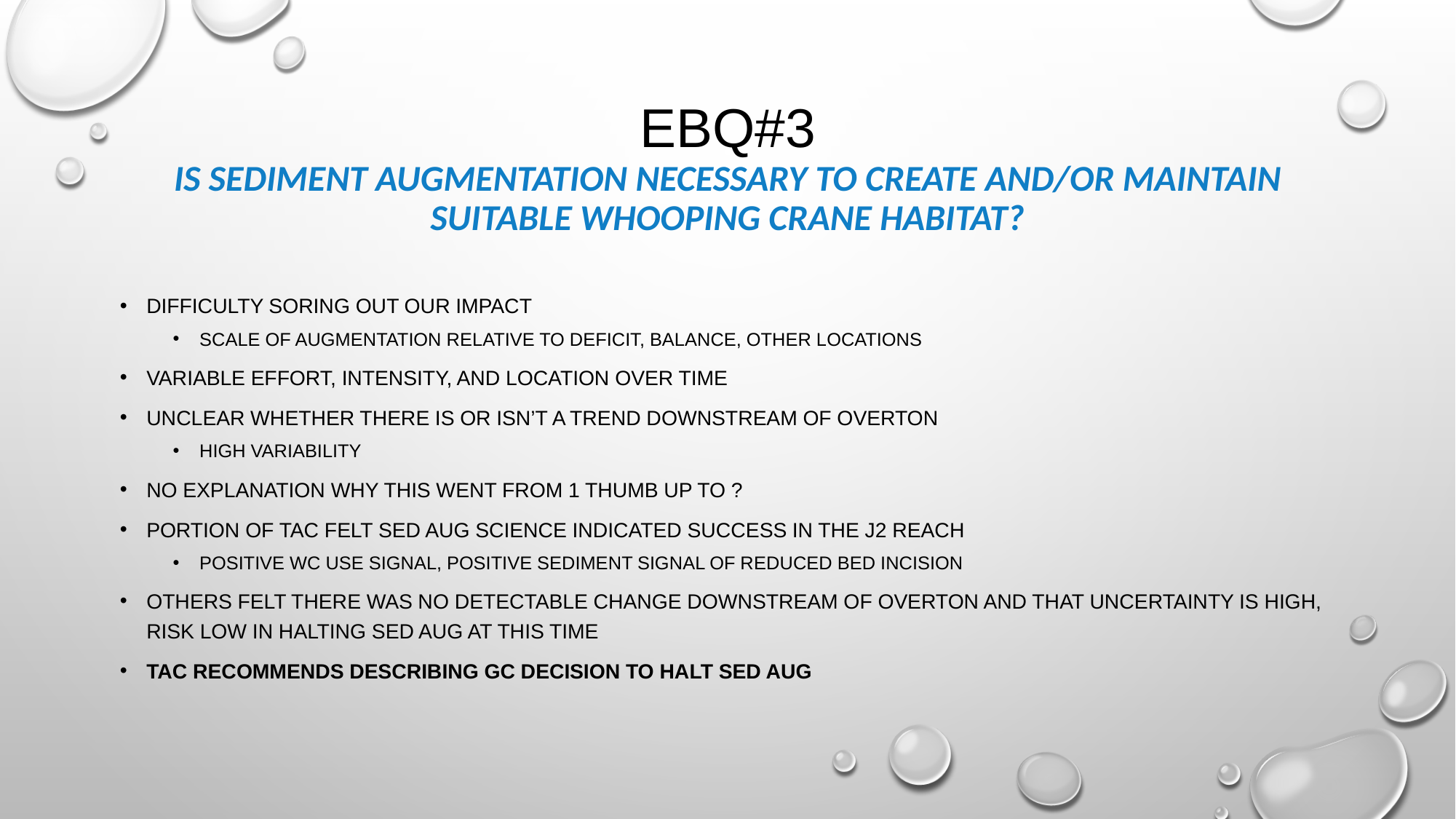

# Ebq#3 Is sediment augmentation necessary to create and/or maintain suitable whooping crane habitat?
Difficulty soring out our impact
Scale of augmentation relative to deficit, balance, other locations
Variable effort, intensity, and location over time
Unclear whether there is or isn’t a trend downstream of overton
High variability
No explanation why this went from 1 thumb up to ?
Portion of tac felt sed aug science indicated success in the j2 reach
Positive wc use signal, positive sediment signal of reduced bed incision
Others felt there was no detectable change downstream of overton and that uncertainty is high, risk low in halting sed aug at this time
Tac recommends describing gc decision to halt sed aug